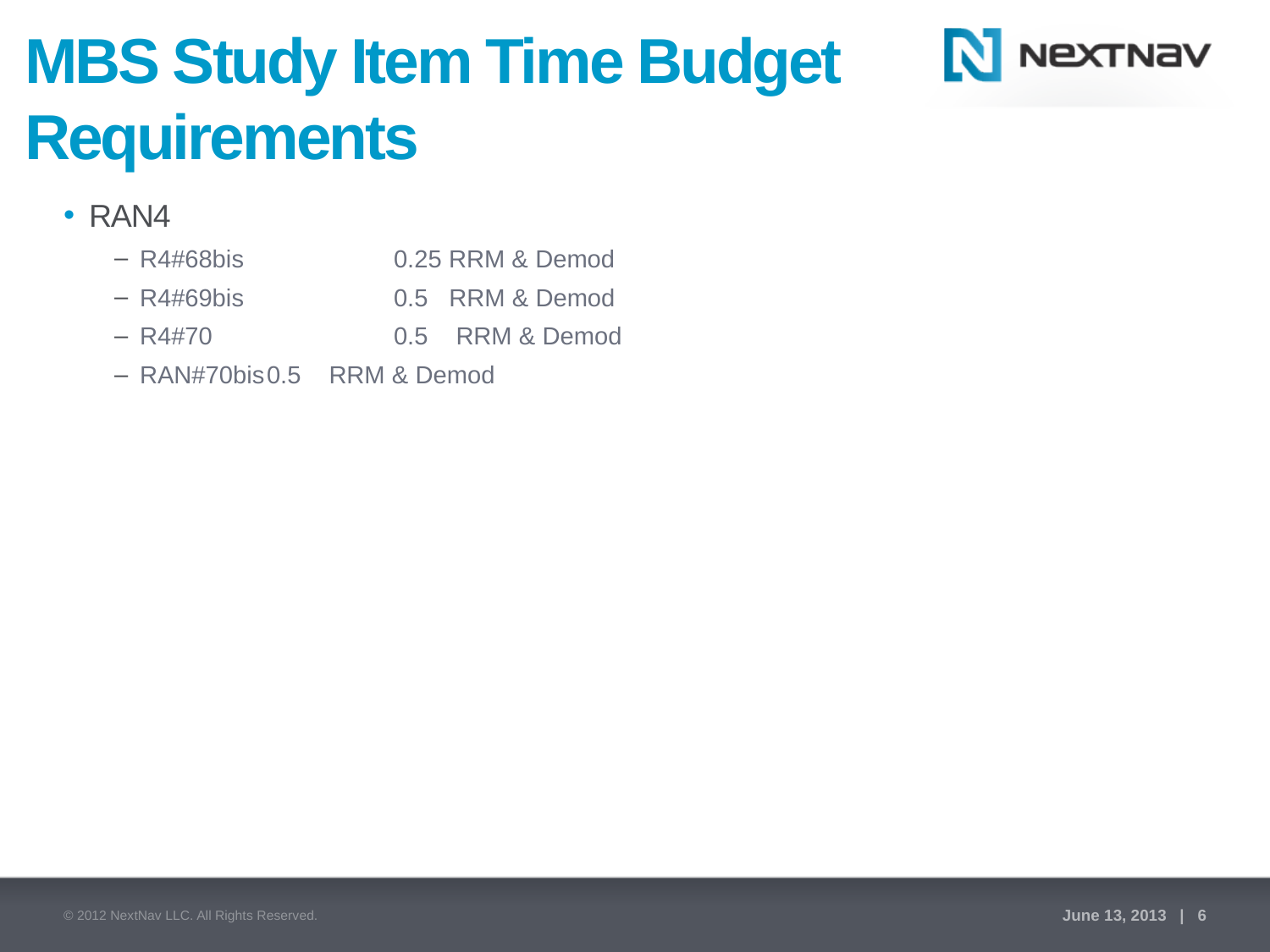

# MBS Study Item Time Budget Requirements

RAN4
R4#68bis		0.25 RRM & Demod
R4#69bis		0.5   RRM & Demod
R4#70		0.5    RRM & Demod
RAN#70bis	0.5    RRM & Demod
© 2012 NextNav LLC. All Rights Reserved.
June 13, 2013   |   6